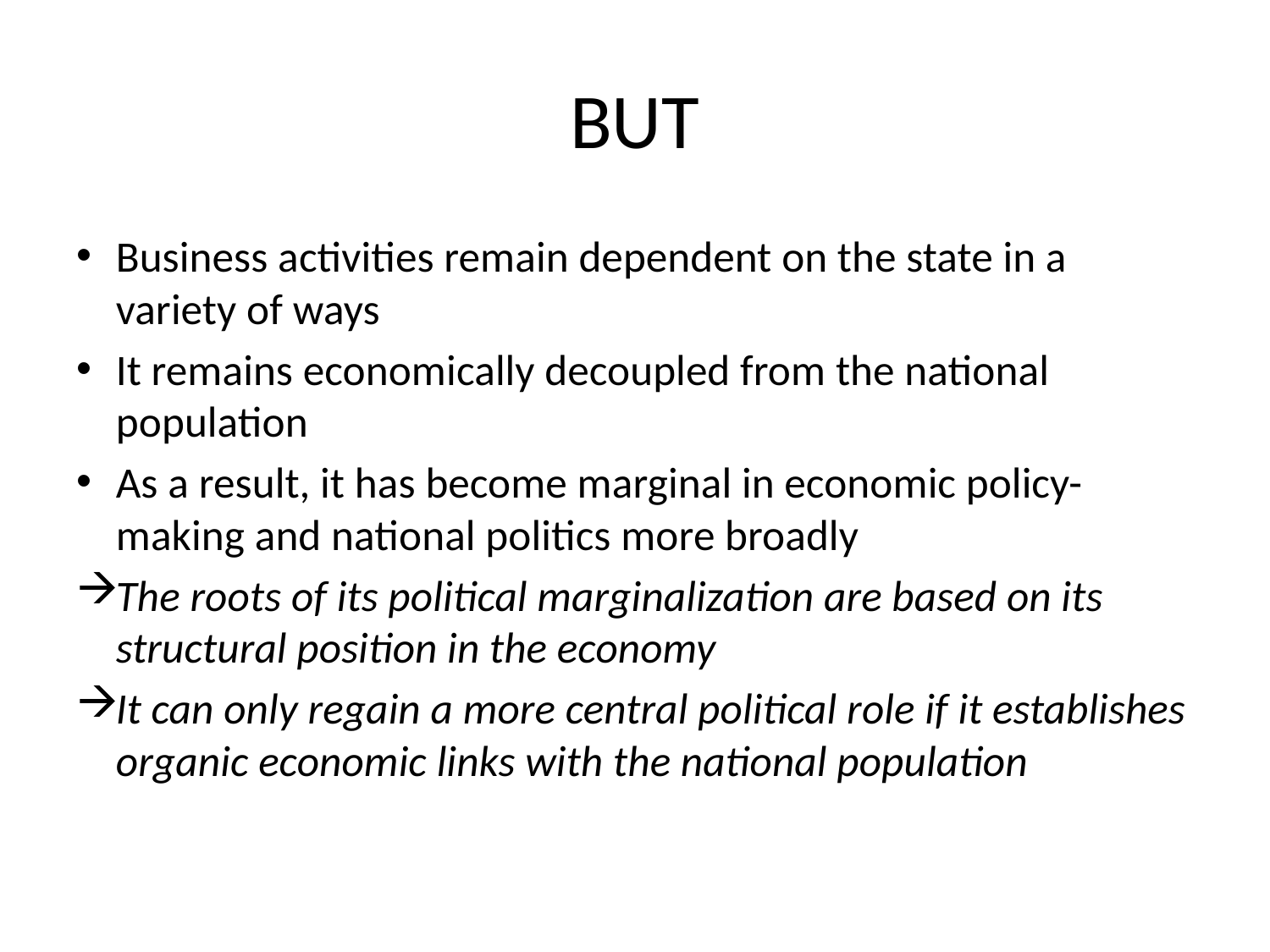

# BUT
Business activities remain dependent on the state in a variety of ways
It remains economically decoupled from the national population
As a result, it has become marginal in economic policy-making and national politics more broadly
The roots of its political marginalization are based on its structural position in the economy
It can only regain a more central political role if it establishes organic economic links with the national population